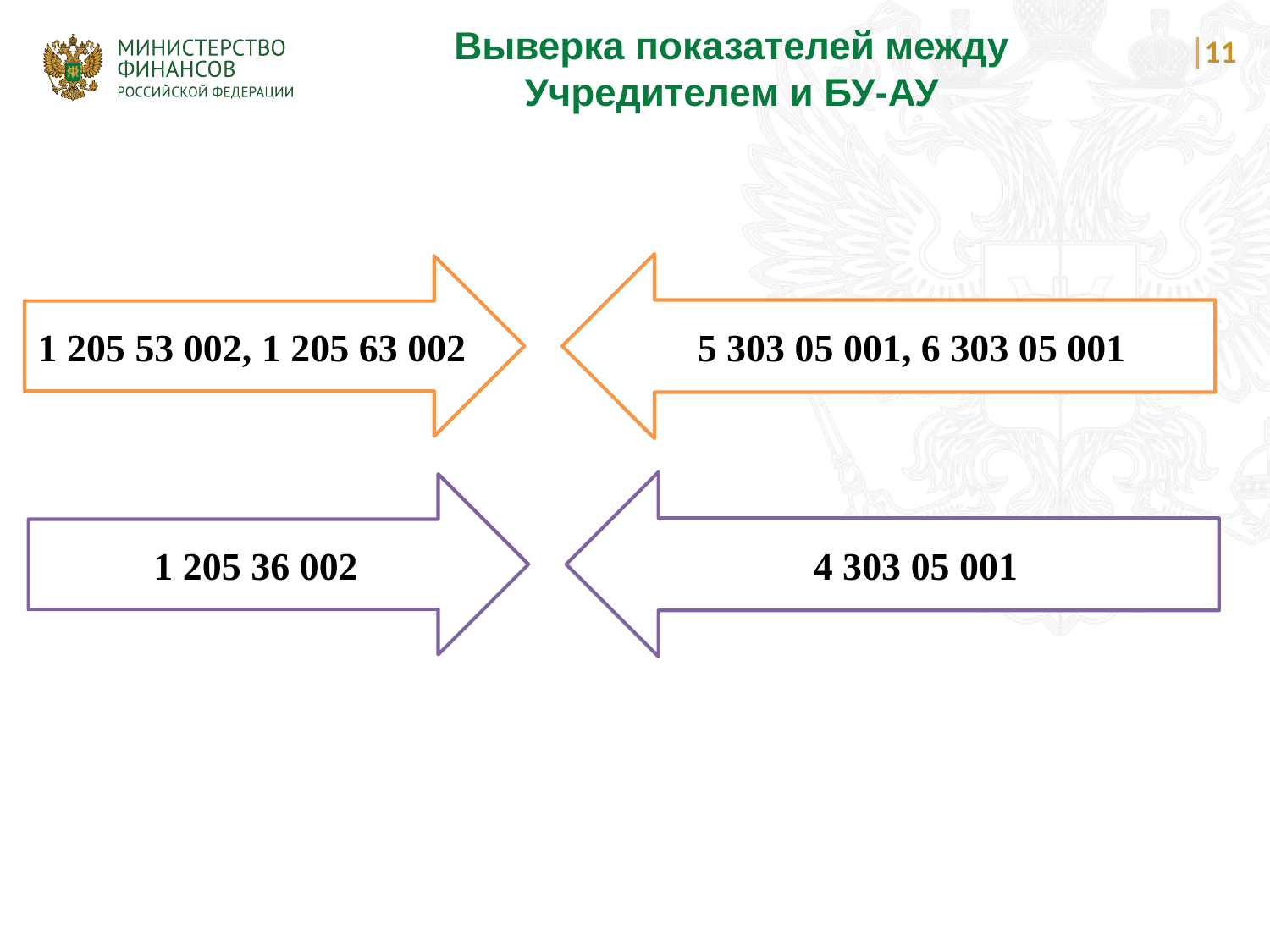

Выверка показателей между Учредителем и БУ-АУ
11
5 303 05 001, 6 303 05 001
1 205 53 002, 1 205 63 002
4 303 05 001
1 205 36 002